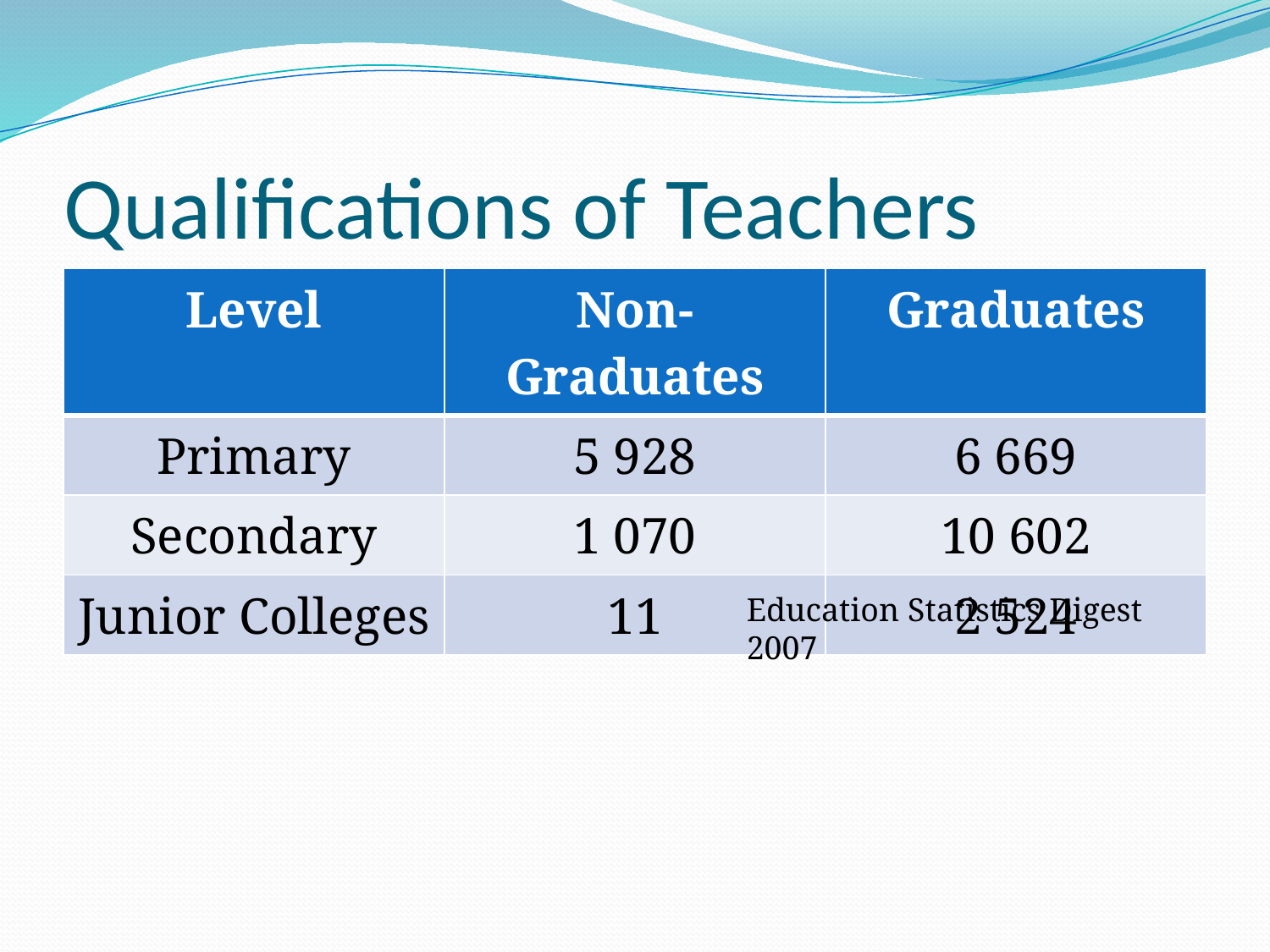

# Qualifications of Teachers
| Level | Non-Graduates | Graduates |
| --- | --- | --- |
| Primary | 5 928 | 6 669 |
| Secondary | 1 070 | 10 602 |
| Junior Colleges | 11 | 2 524 |
Education Statistics Digest 2007